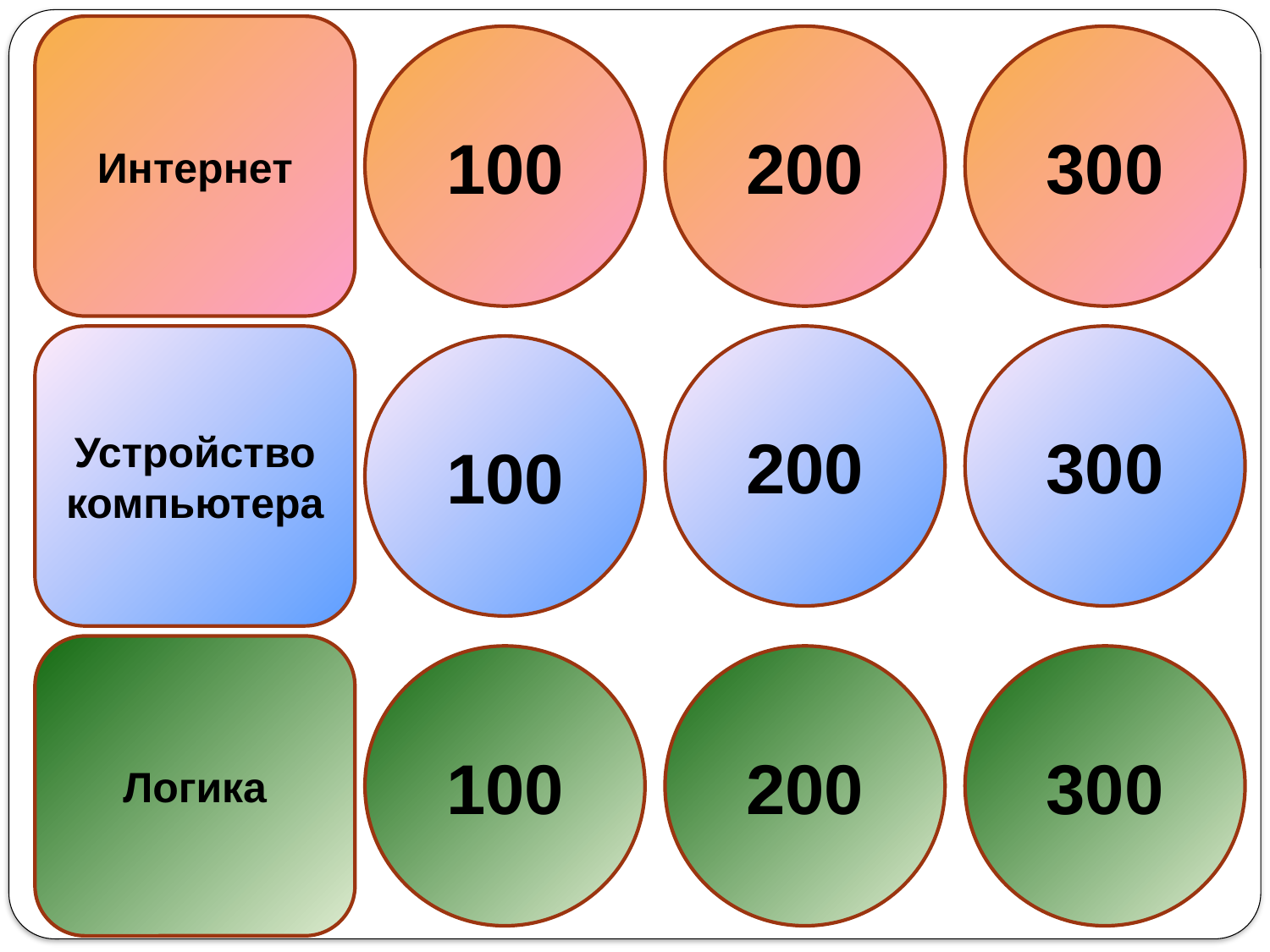

Интернет
100
200
300
Устройство компьютера
200
300
100
Логика
100
200
300